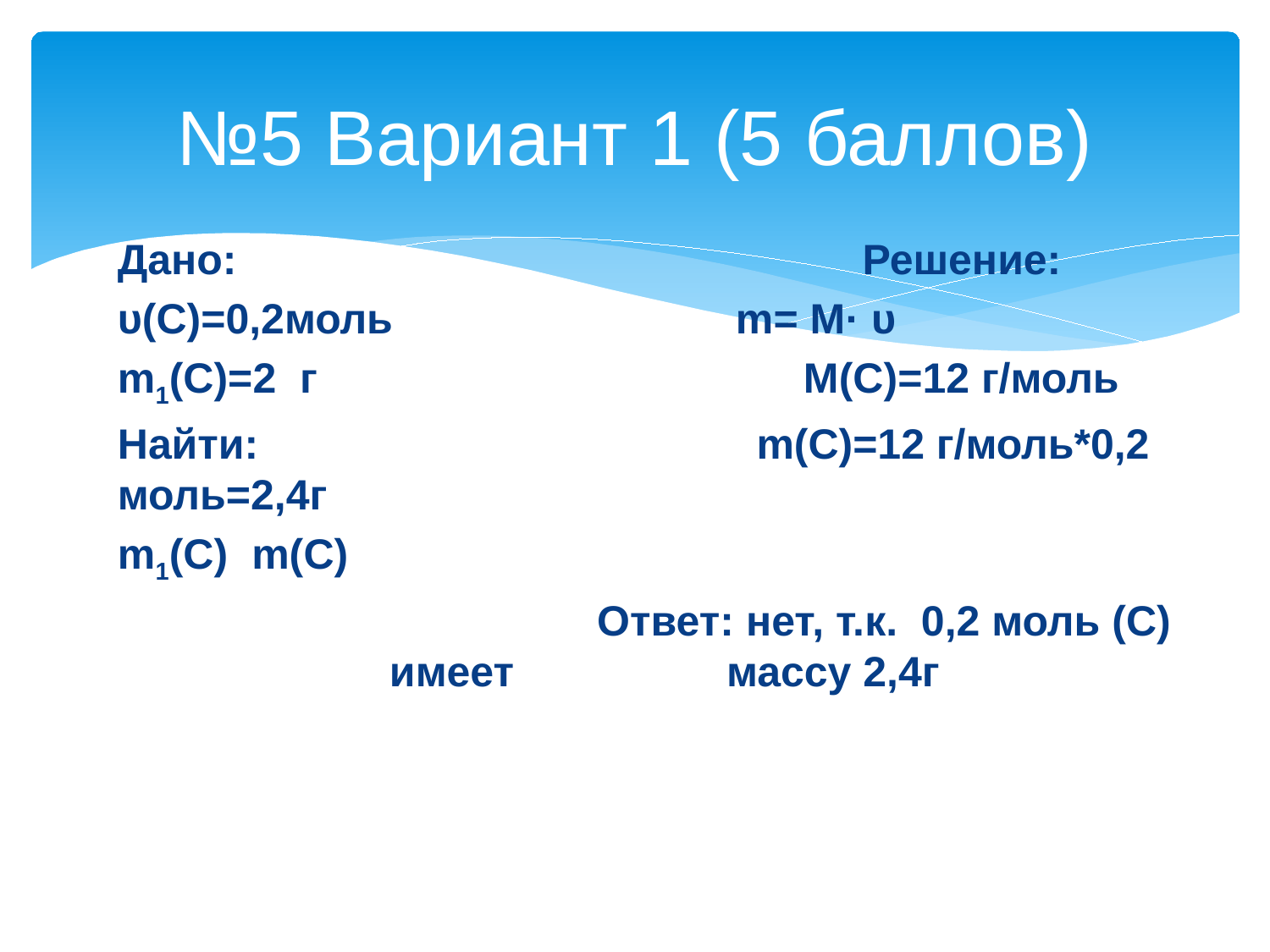

# №5 Вариант 1 (5 баллов)
Дано:                                                     Решение:
υ(С)=0,2моль  	                    m= M· υ
m1(C)=2  г                                         M(С)=12 г/моль
Найти:                                          m(С)=12 г/моль*0,2 моль=2,4г
m1(С)  m(C)
                                     Ответ: нет, т.к.  0,2 моль (С) имеет                  массу 2,4г